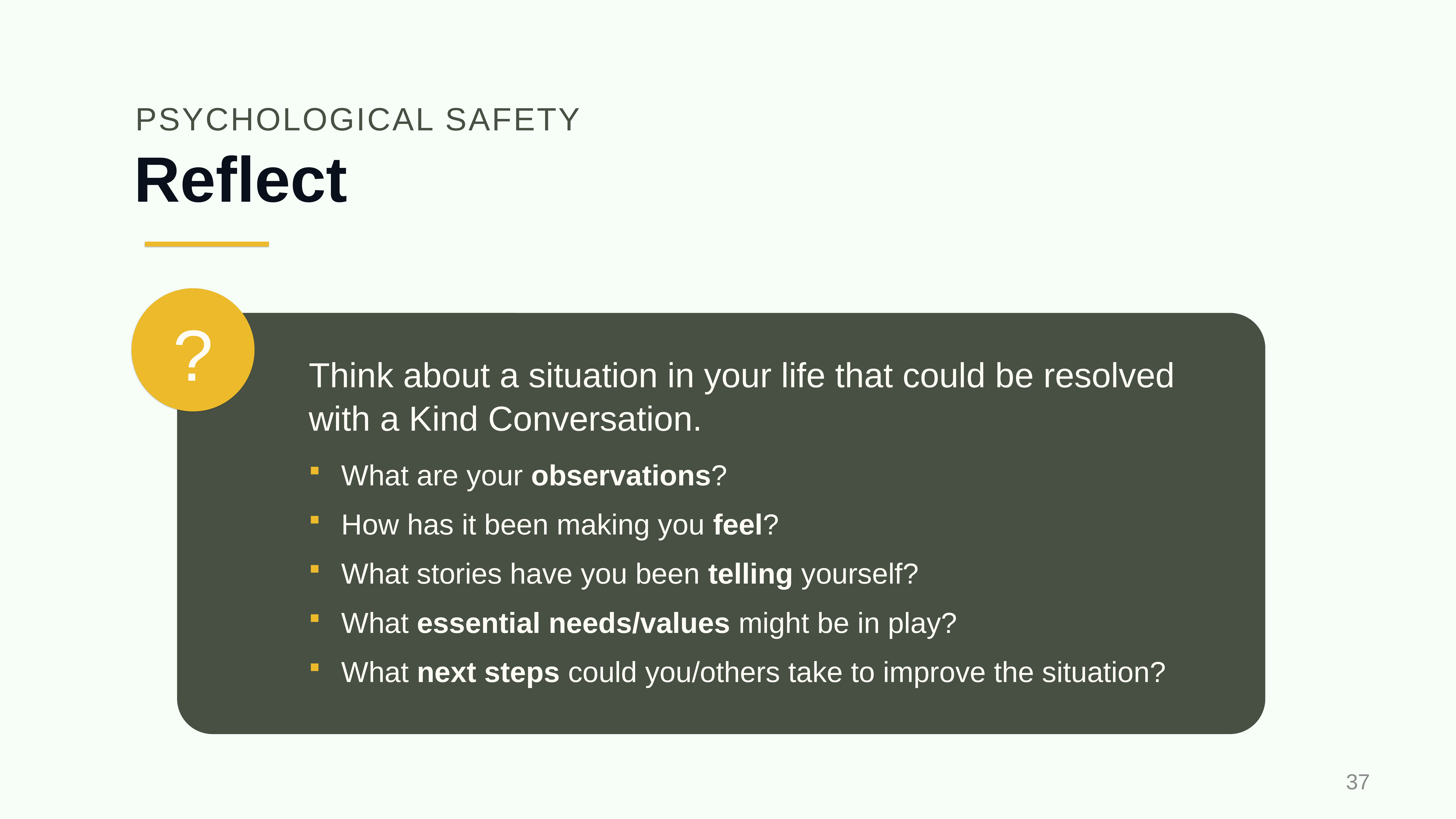

PSYCHOLOGICAL SAFETY
# Reflect

?

Think about a situation in your life that could be resolved with a Kind Conversation.
What are your observations?
How has it been making you feel?
What stories have you been telling yourself?
What essential needs/values might be in play?
What next steps could you/others take to improve the situation?
37